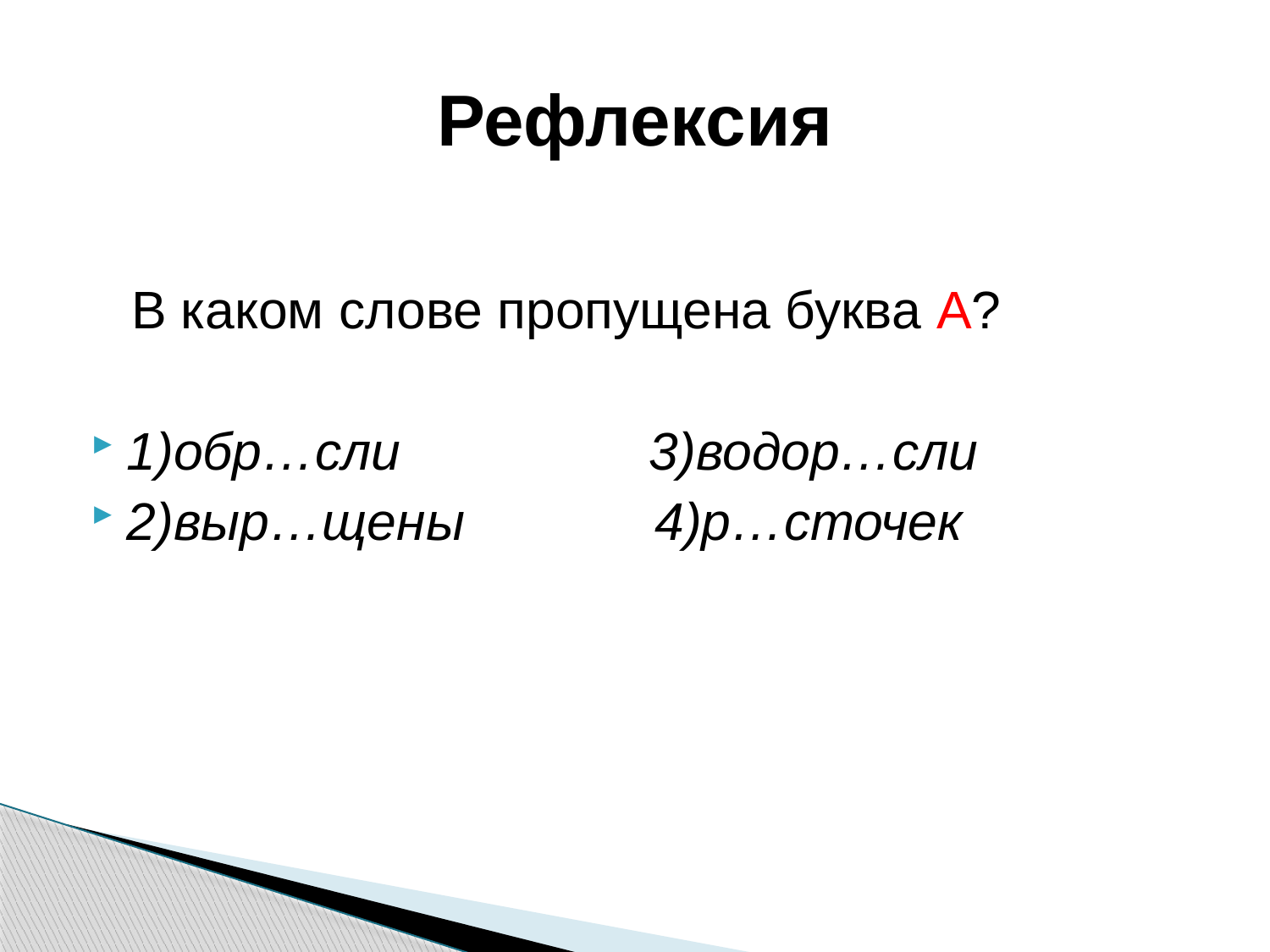

# Рефлексия

   В каком слове пропущена буква А?

1)обр…сли                 3)водор…сли
2)выр…щены             4)р…сточек